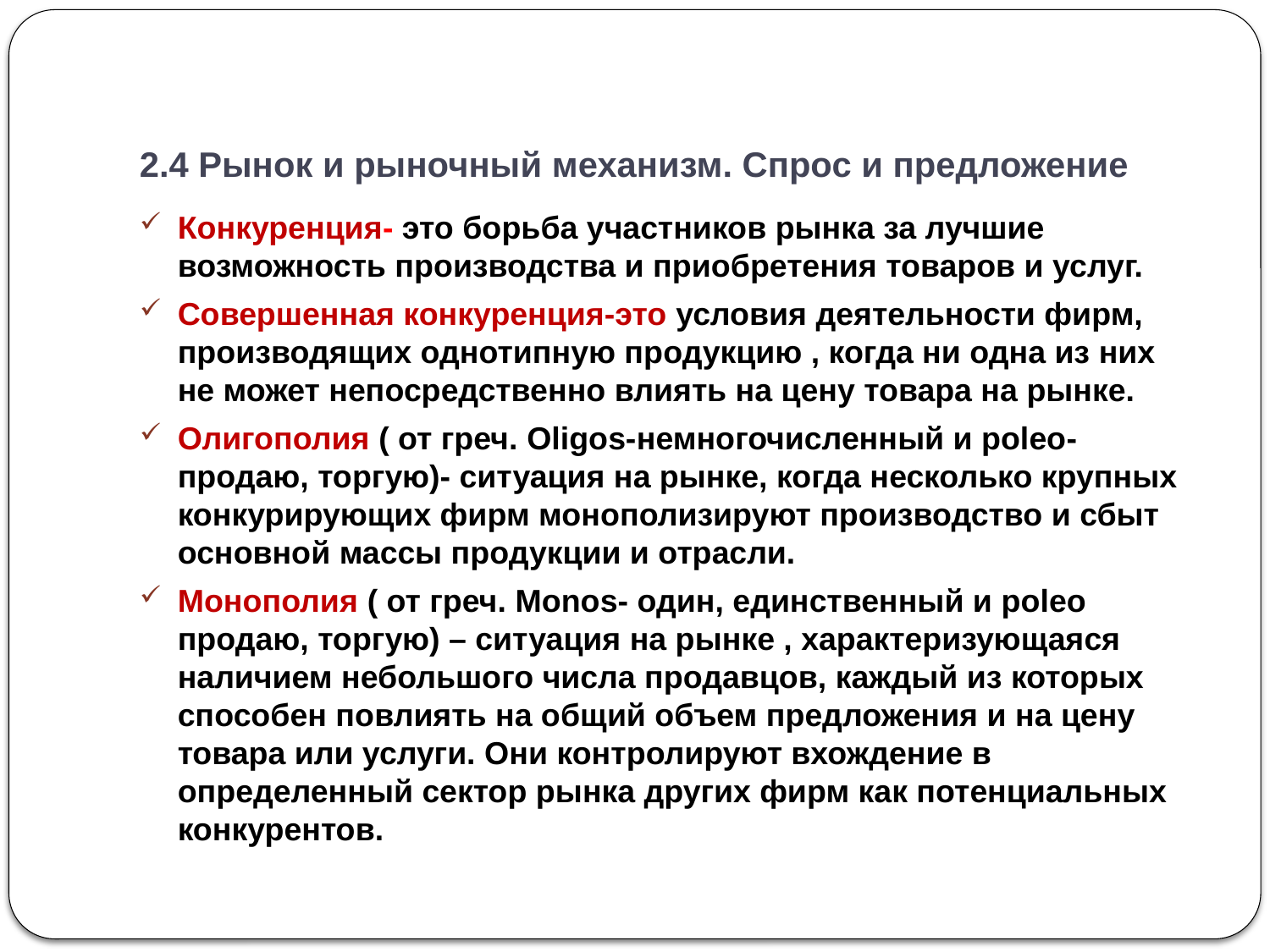

# 2.4 Рынок и рыночный механизм. Спрос и предложение
Конкуренция- это борьба участников рынка за лучшие возможность производства и приобретения товаров и услуг.
Совершенная конкуренция-это условия деятельности фирм, производящих однотипную продукцию , когда ни одна из них не может непосредственно влиять на цену товара на рынке.
Олигополия ( от греч. Oligos-немногочисленный и poleo- продаю, торгую)- ситуация на рынке, когда несколько крупных конкурирующих фирм монополизируют производство и сбыт основной массы продукции и отрасли.
Монополия ( от греч. Monos- один, единственный и poleo продаю, торгую) – ситуация на рынке , характеризующаяся наличием небольшого числа продавцов, каждый из которых способен повлиять на общий объем предложения и на цену товара или услуги. Они контролируют вхождение в определенный сектор рынка других фирм как потенциальных конкурентов.